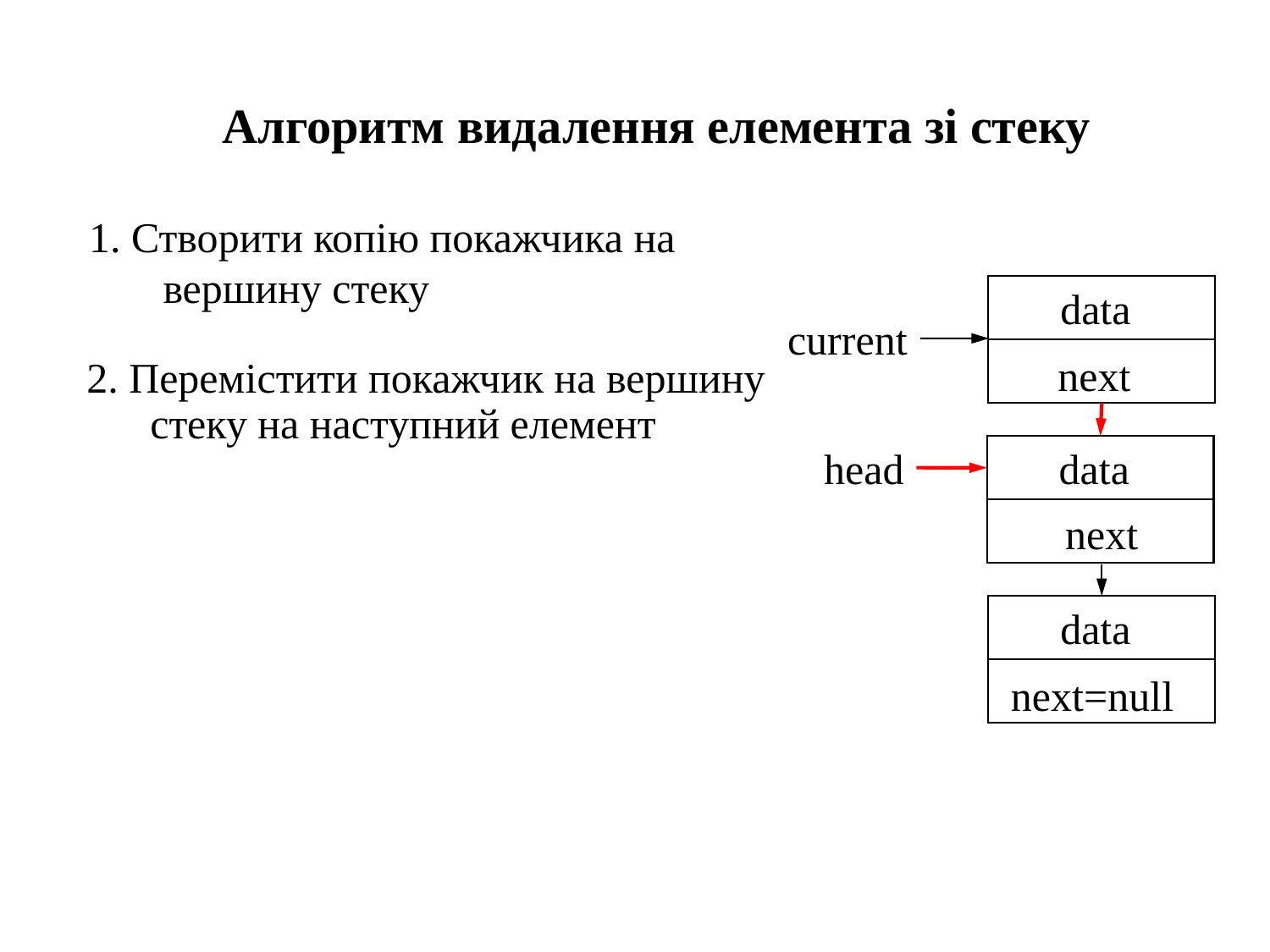

Алгоритм видалення елемента зі стеку
1. Створити копію покажчика на вершину стеку

data

next
head

data

next

data

next=null
current
2. Перемістити покажчик на вершину стеку на наступний елемент